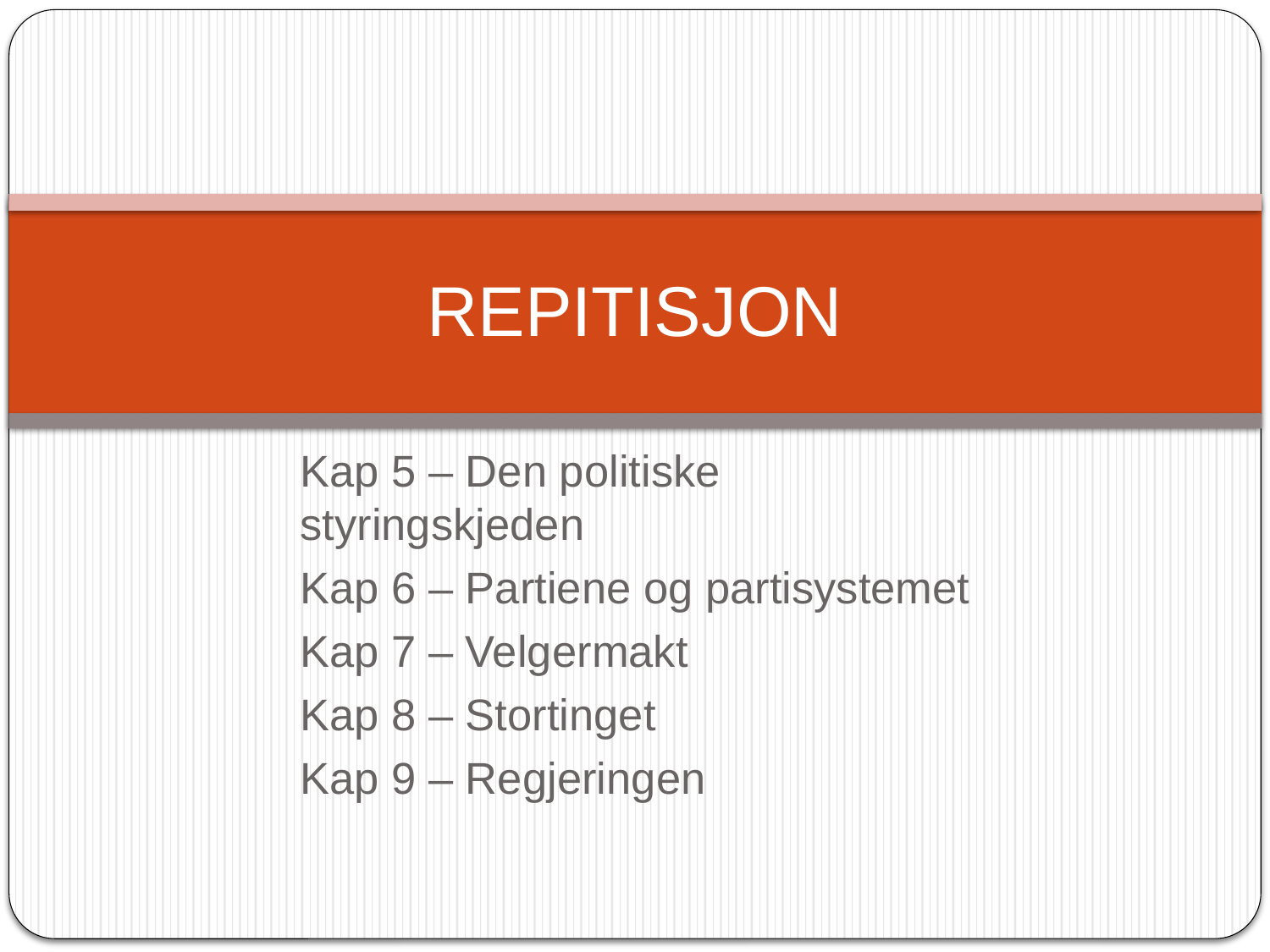

# REPITISJON
Kap 5 – Den politiske styringskjeden
Kap 6 – Partiene og partisystemet
Kap 7 – Velgermakt
Kap 8 – Stortinget
Kap 9 – Regjeringen